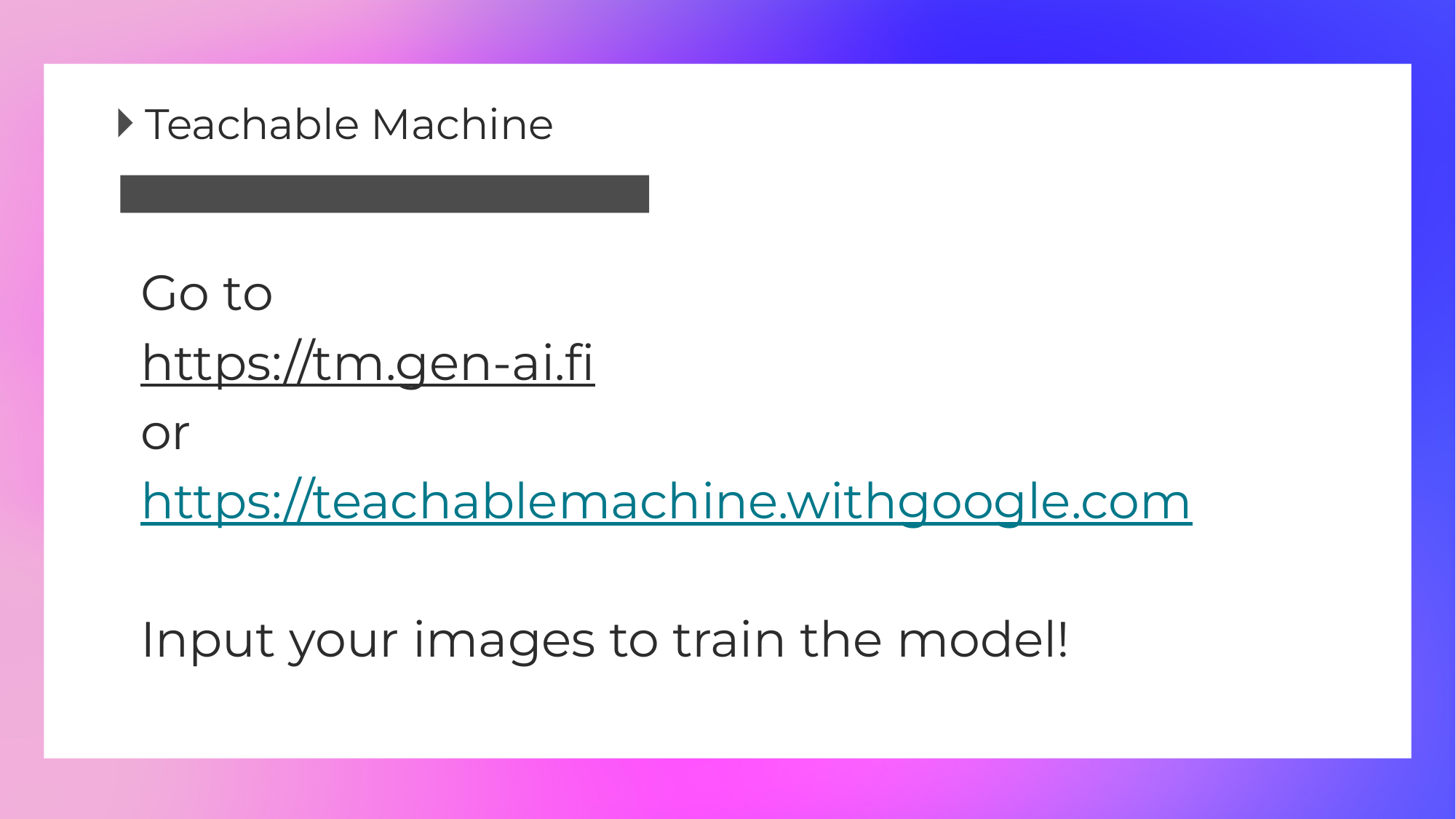

Teachable Machine
Go to
https://tm.gen-ai.fi
or
https://teachablemachine.withgoogle.com

Input your images to train the model!